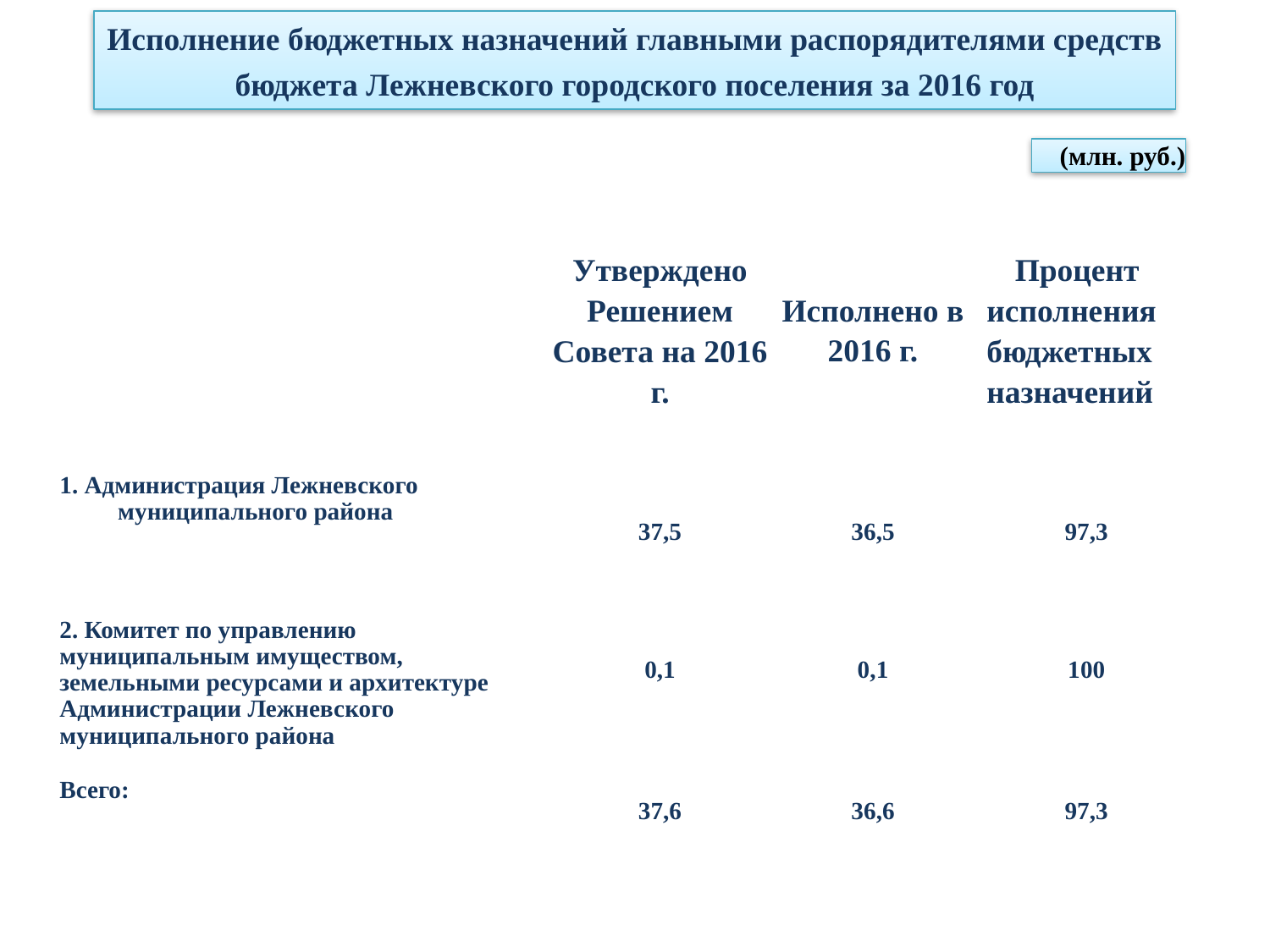

Исполнение бюджетных назначений главными распорядителями средств бюджета Лежневского городского поселения за 2016 год
(млн. руб.)
|  | Утверждено Решением Совета на 2016 г. | Исполнено в 2016 г. | Процент исполнения бюджетных назначений |
| --- | --- | --- | --- |
| 1. Администрация Лежневского муниципального района | 37,5 | 36,5 | 97,3 |
| 2. Комитет по управлению муниципальным имуществом, земельными ресурсами и архитектуре Администрации Лежневского муниципального района | 0,1 | 0,1 | 100 |
| Всего: | 37,6 | 36,6 | 97,3 |